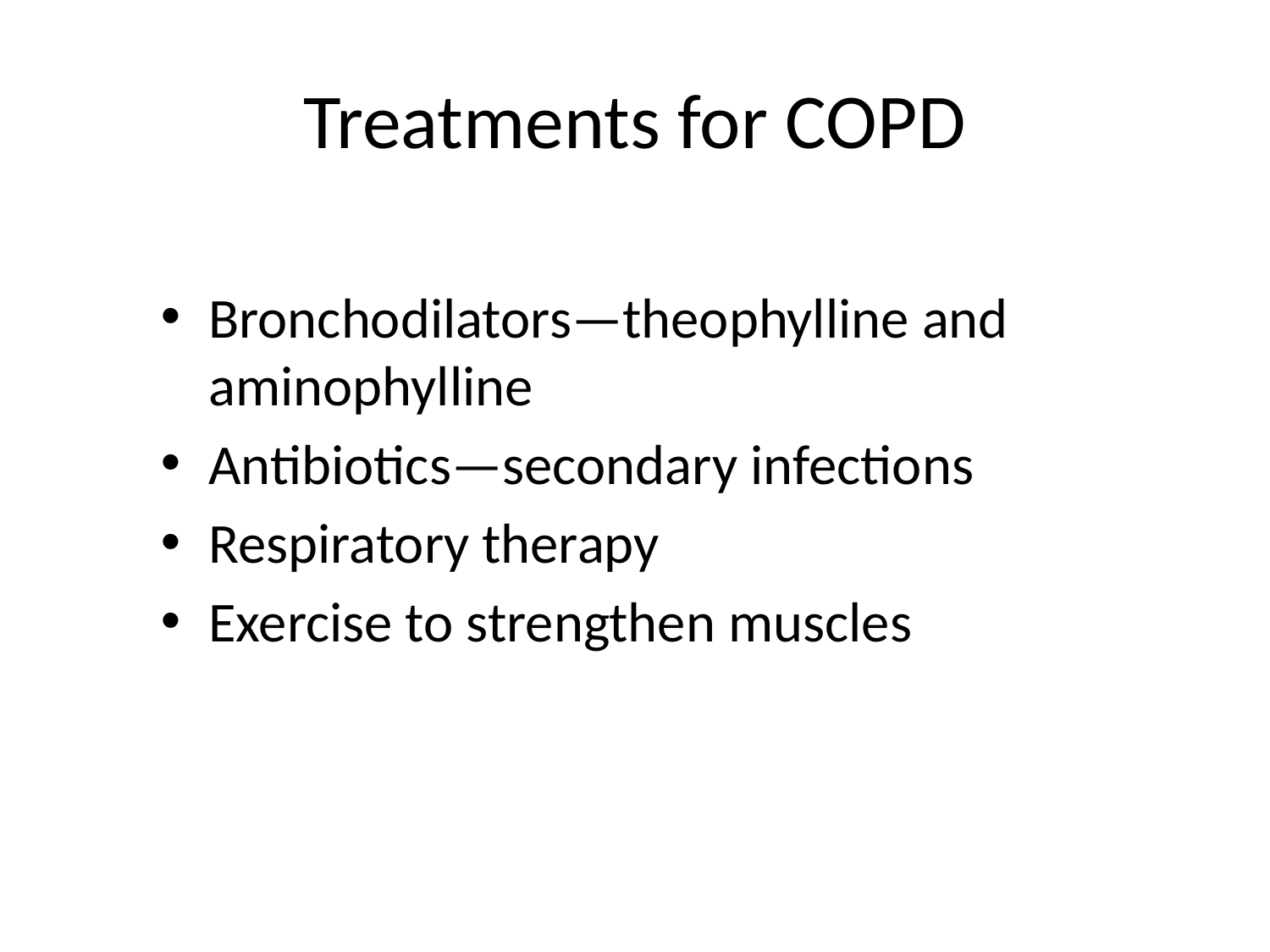

# Treatments for COPD
Bronchodilators—theophylline and aminophylline
Antibiotics—secondary infections
Respiratory therapy
Exercise to strengthen muscles